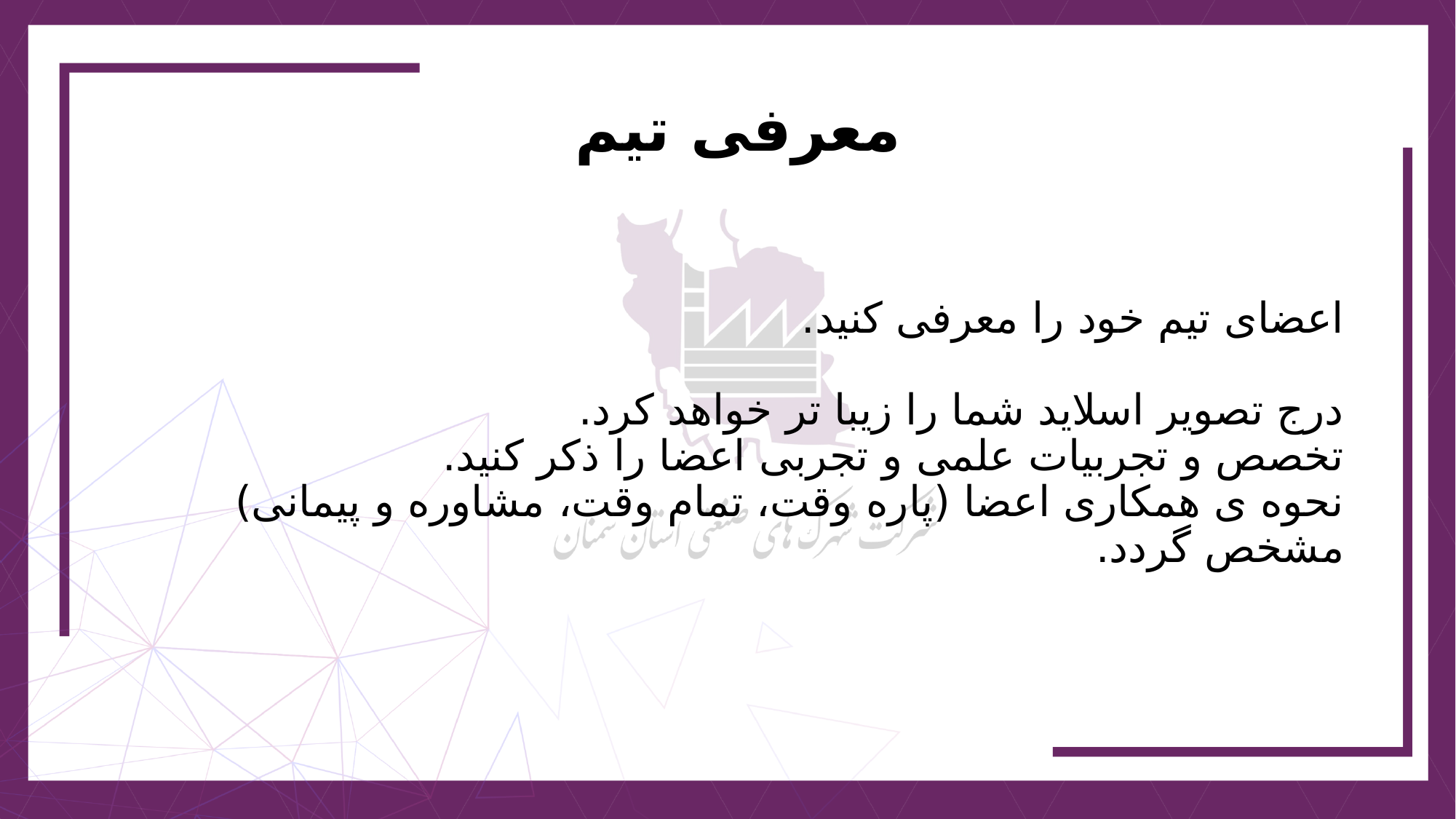

معرفی تيم
# اعضای تيم خود را معرفی کنيد. درج تصوير اسلايد شما را زيبا تر خواهد کرد. تخصص و تجربيات علمی و تجربی اعضا را ذکر کنيد. نحوه ی همکاری اعضا (پاره وقت، تمام وقت، مشاوره و پيمانی) مشخص گردد.